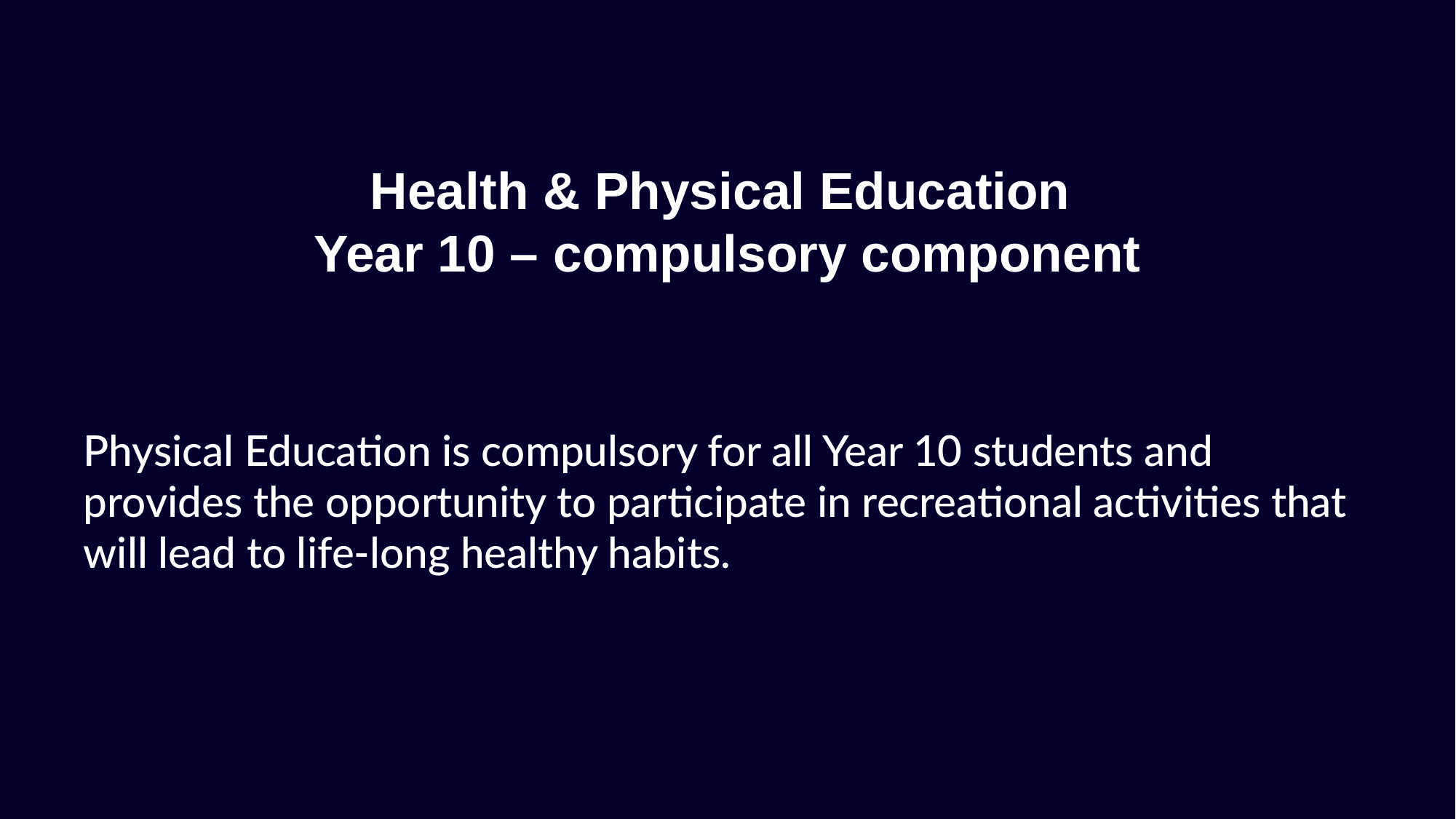

# Health & Physical Education Year 10 – compulsory component
Physical Education is compulsory for all Year 10 students and provides the opportunity to participate in recreational activities that will lead to life-long healthy habits.